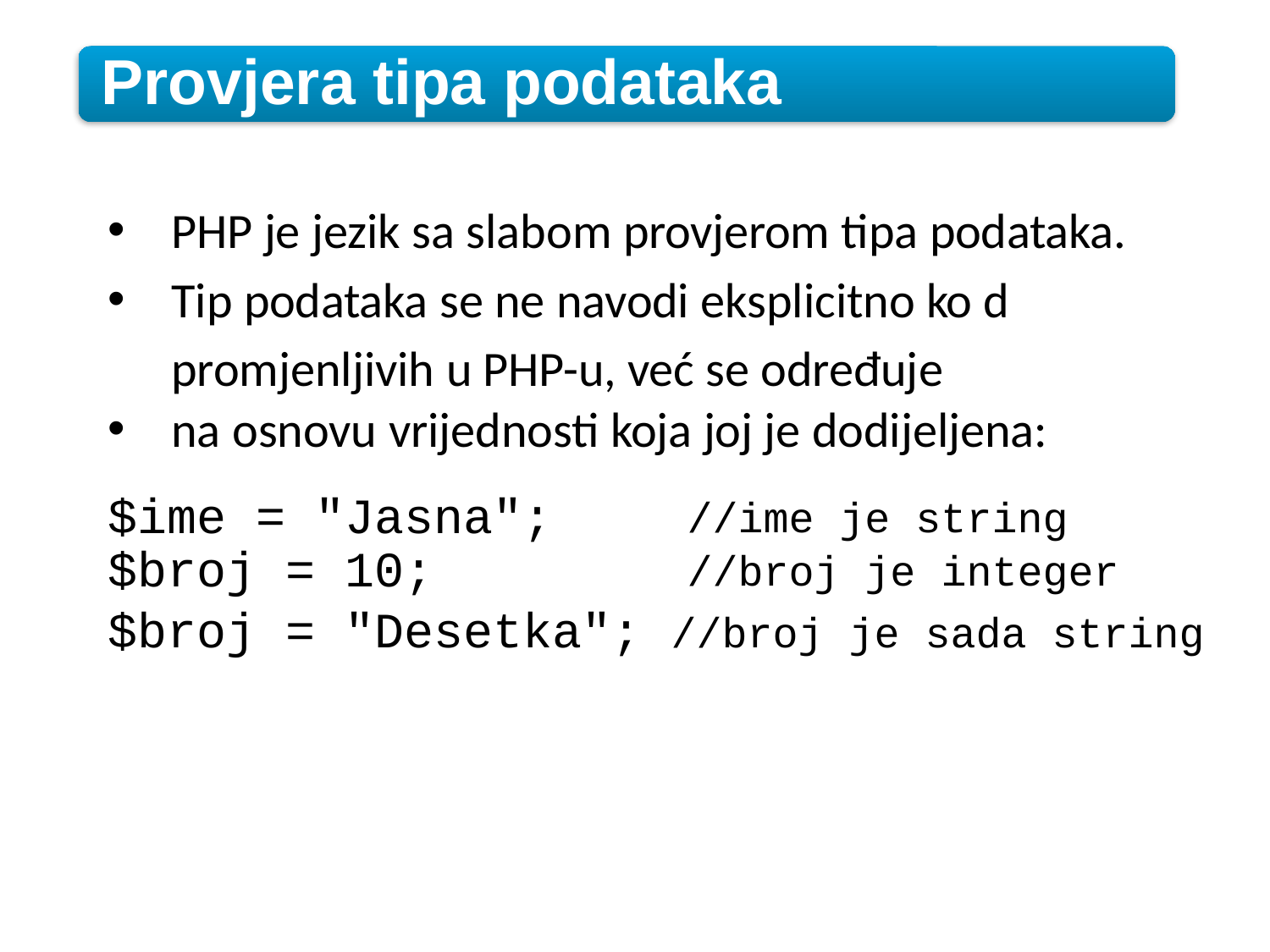

Provjera tipa podataka
PHP je jezik sa slabom provjerom tipa podataka.
Tip podataka se ne navodi eksplicitno ko d promjenljivih u PHP-u, već se određuje
na osnovu vrijednosti koja joj je dodijeljena:
$ime = "Jasna";
$broj = 10;
//ime je string
//broj je integer
$broj = "Desetka"; //broj je sada string